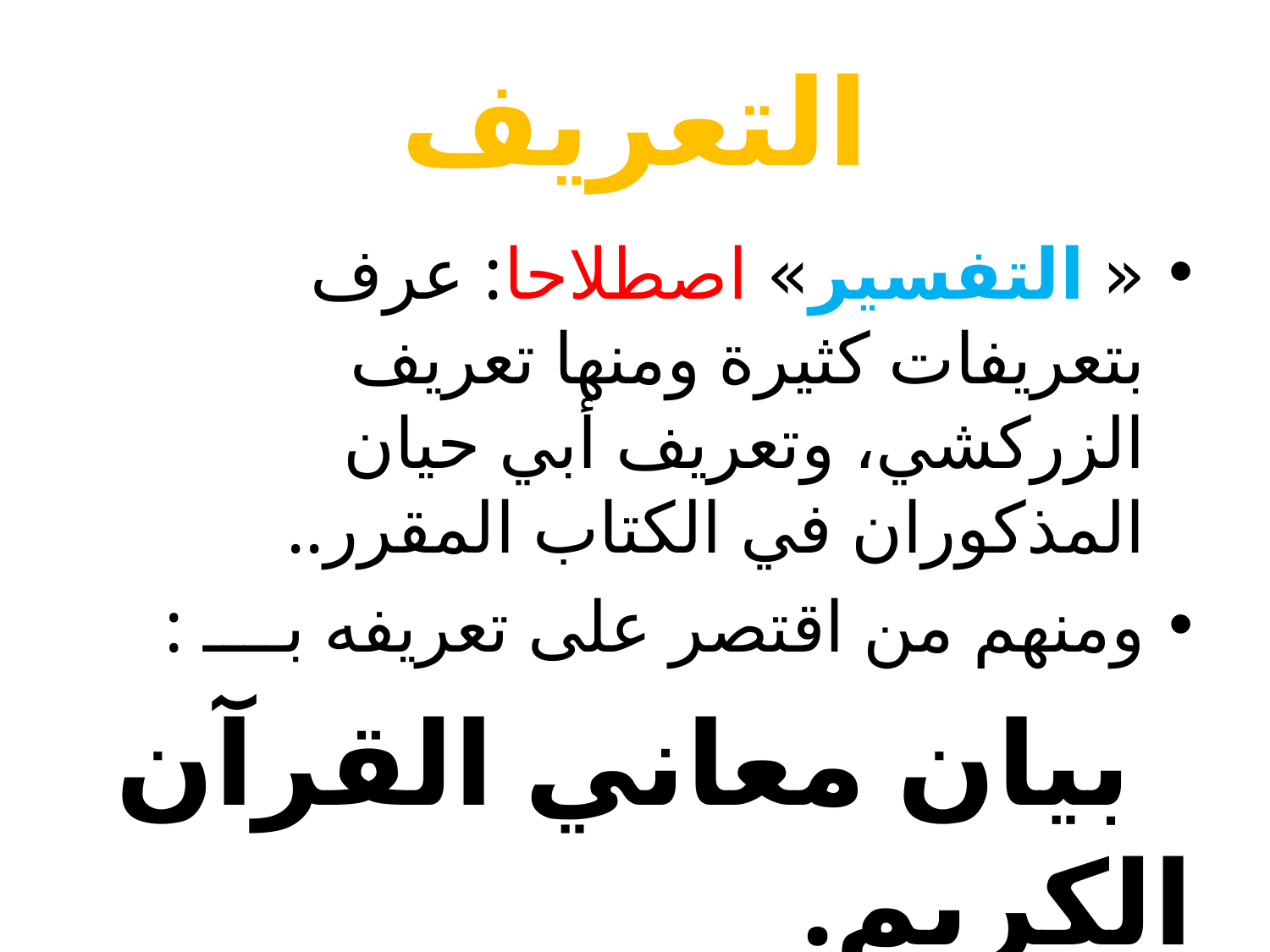

# التعريف
« التفسير» اصطلاحا: عرف بتعريفات كثيرة ومنها تعريف الزركشي، وتعريف أبي حيان المذكوران في الكتاب المقرر..
ومنهم من اقتصر على تعريفه بــــ :
    بيان معاني القرآن الكريم.